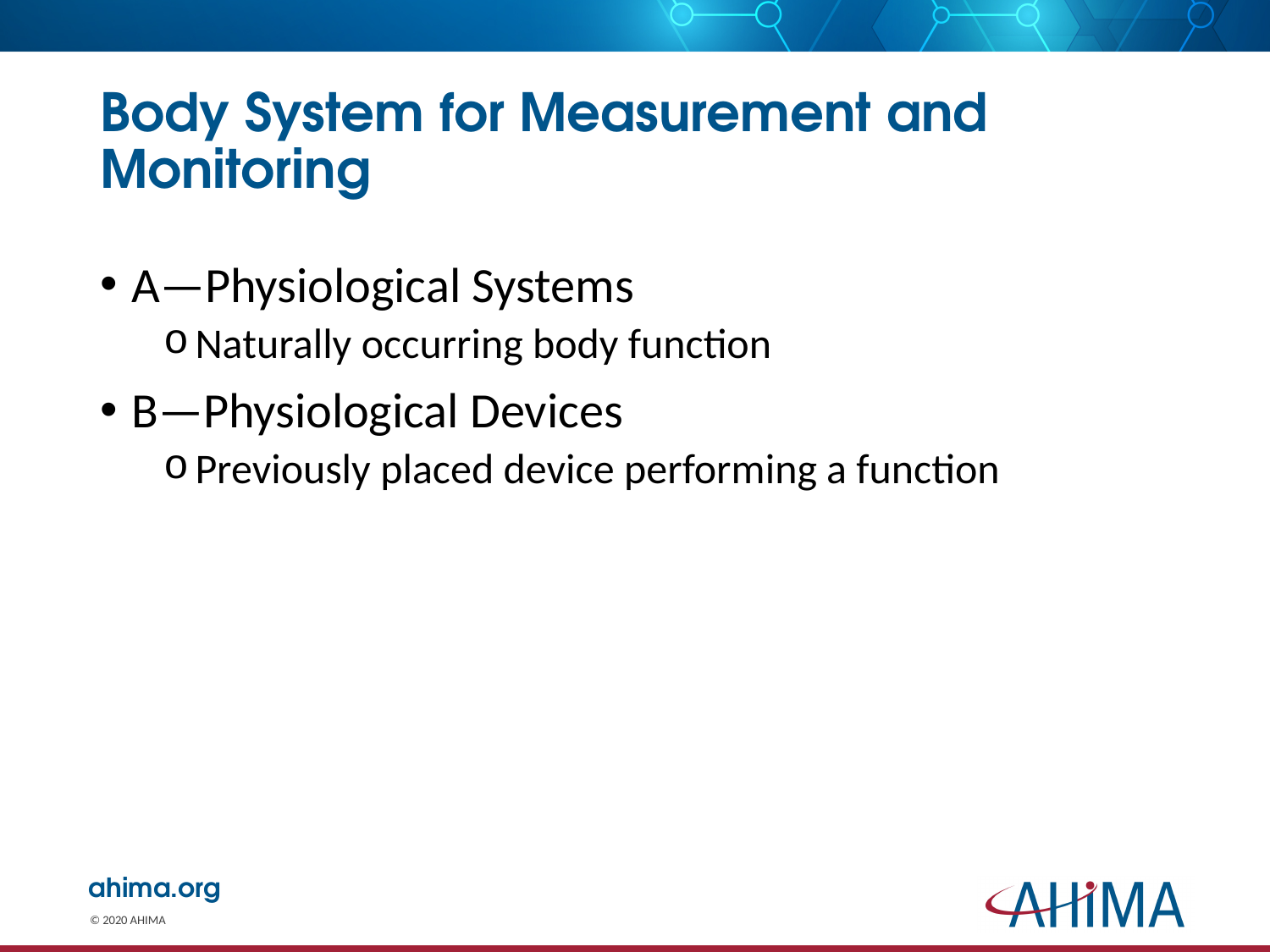

# Body System for Measurement and Monitoring
A—Physiological Systems
Naturally occurring body function
B—Physiological Devices
Previously placed device performing a function